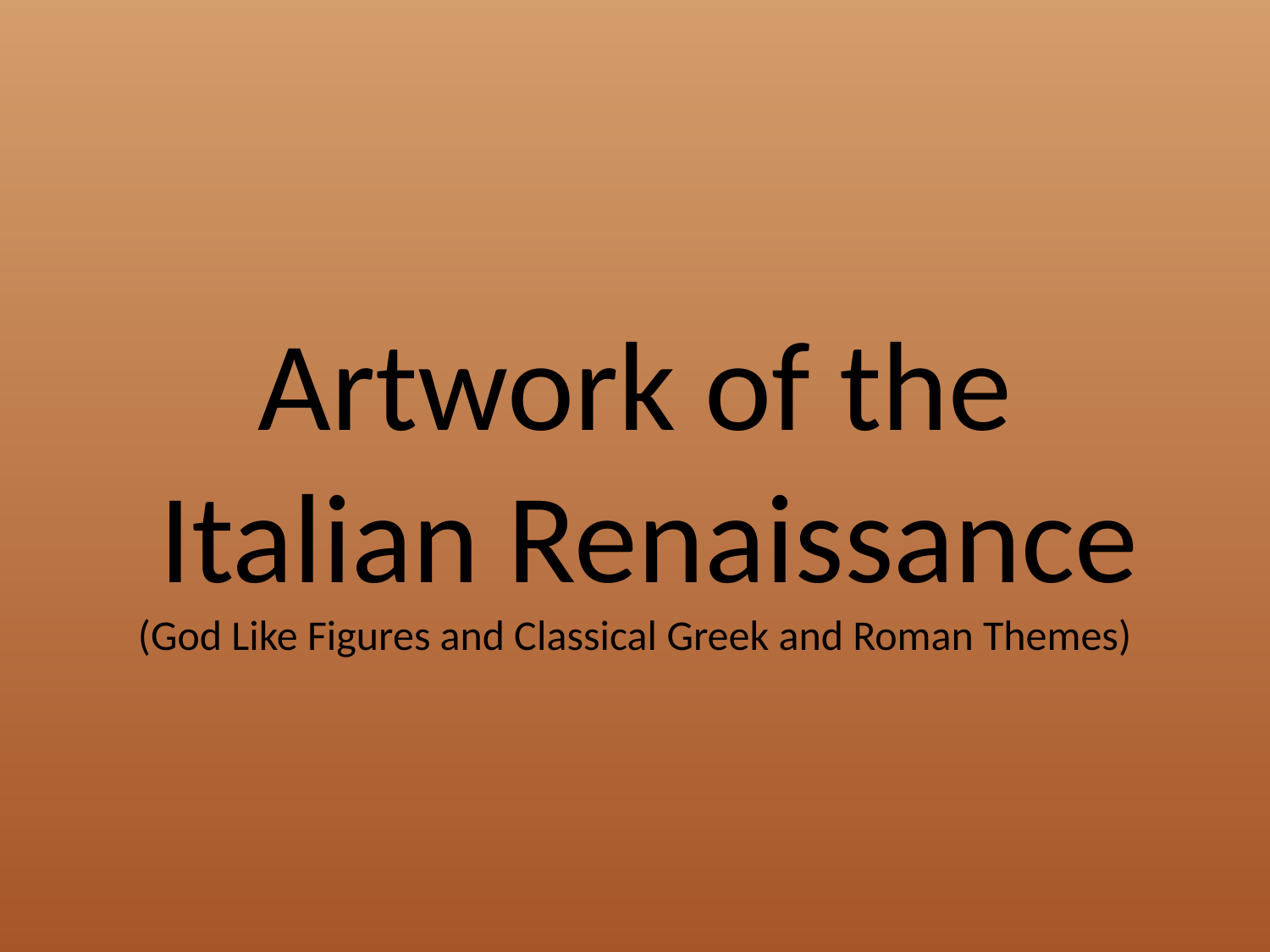

# Artwork of the Italian Renaissance (God Like Figures and Classical Greek and Roman Themes)